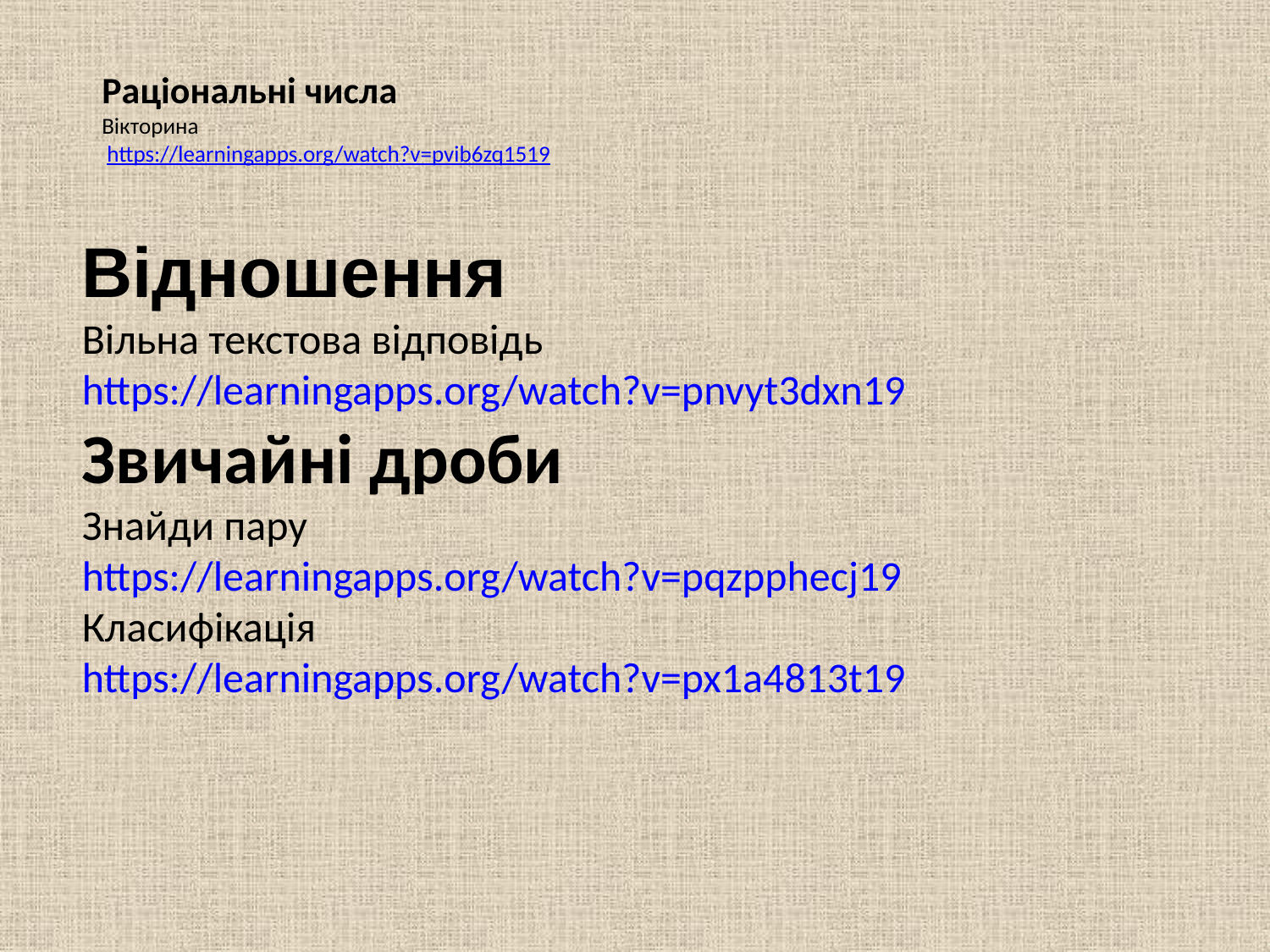

# Раціональні числа Вікторина https://learningapps.org/watch?v=pvib6zq1519
Відношення
Вільна текстова відповідь https://learningapps.org/watch?v=pnvyt3dxn19
Звичайні дроби
Знайди пару https://learningapps.org/watch?v=pqzpphecj19
Класифікація https://learningapps.org/watch?v=px1a4813t19